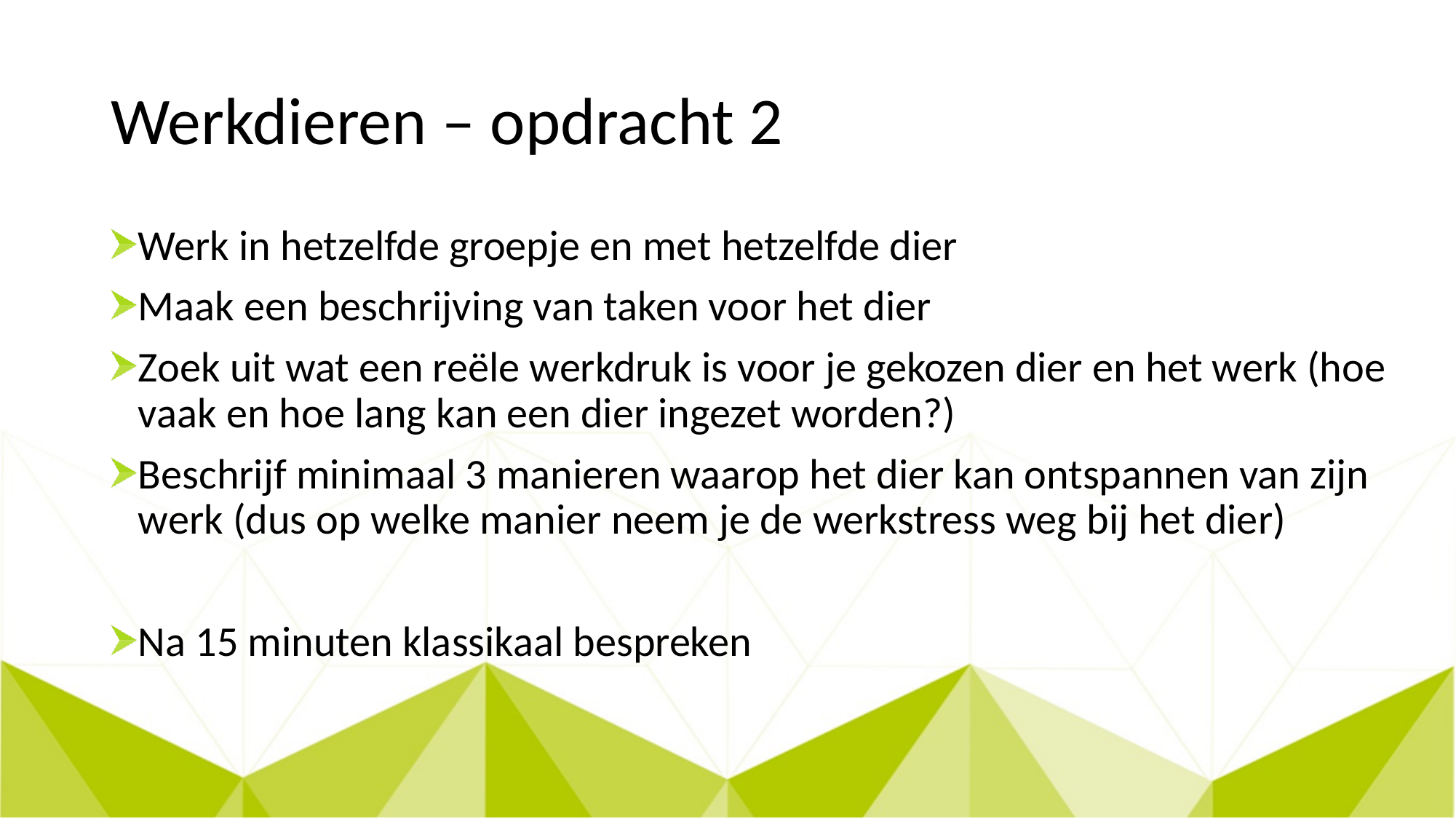

# Werkdieren – opdracht 2
Werk in hetzelfde groepje en met hetzelfde dier
Maak een beschrijving van taken voor het dier
Zoek uit wat een reële werkdruk is voor je gekozen dier en het werk (hoe vaak en hoe lang kan een dier ingezet worden?)
Beschrijf minimaal 3 manieren waarop het dier kan ontspannen van zijn werk (dus op welke manier neem je de werkstress weg bij het dier)

Na 15 minuten klassikaal bespreken